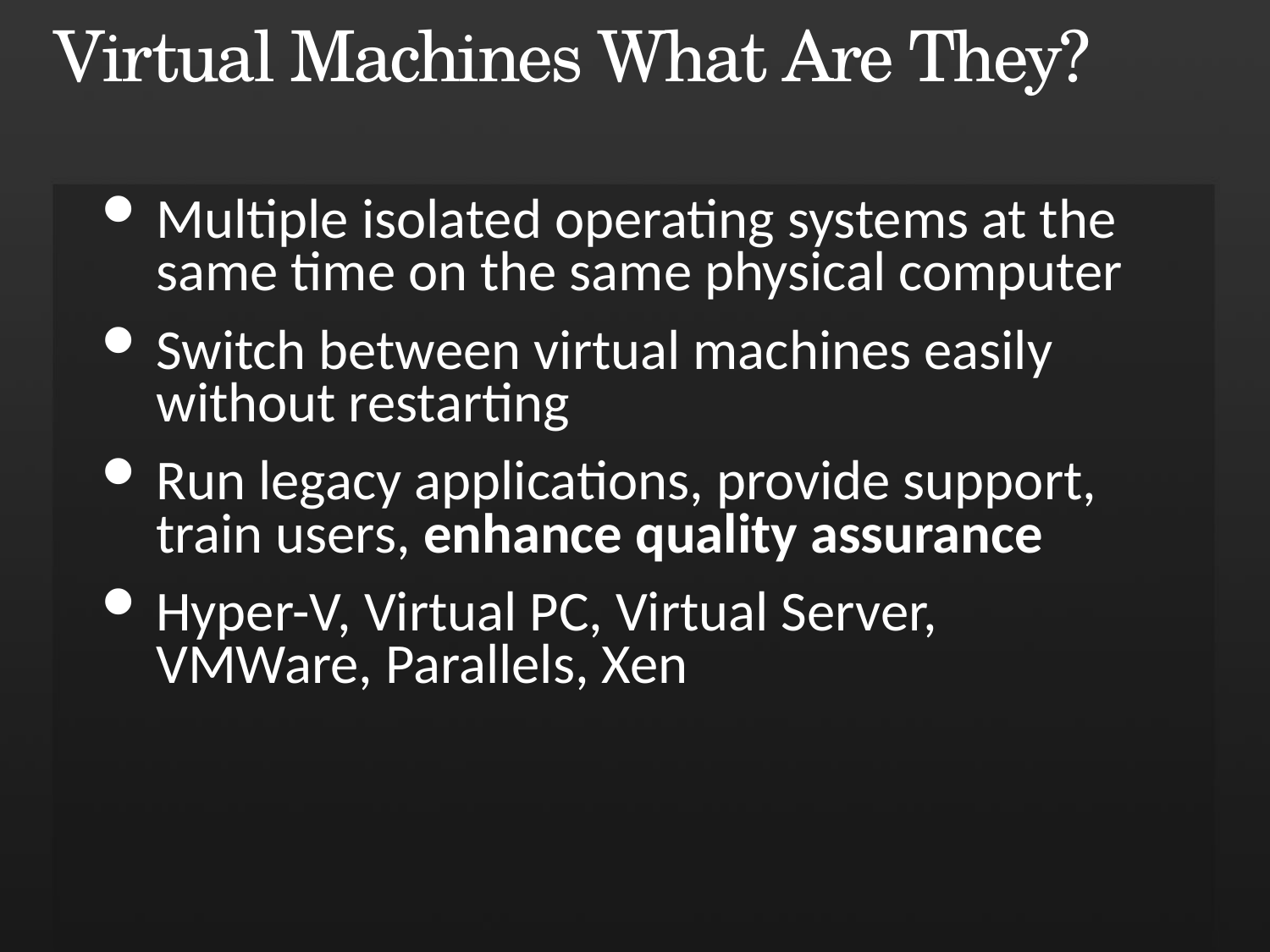

# Virtual Machines What Are They?
Multiple isolated operating systems at the same time on the same physical computer
Switch between virtual machines easily without restarting
Run legacy applications, provide support, train users, enhance quality assurance
Hyper-V, Virtual PC, Virtual Server, VMWare, Parallels, Xen